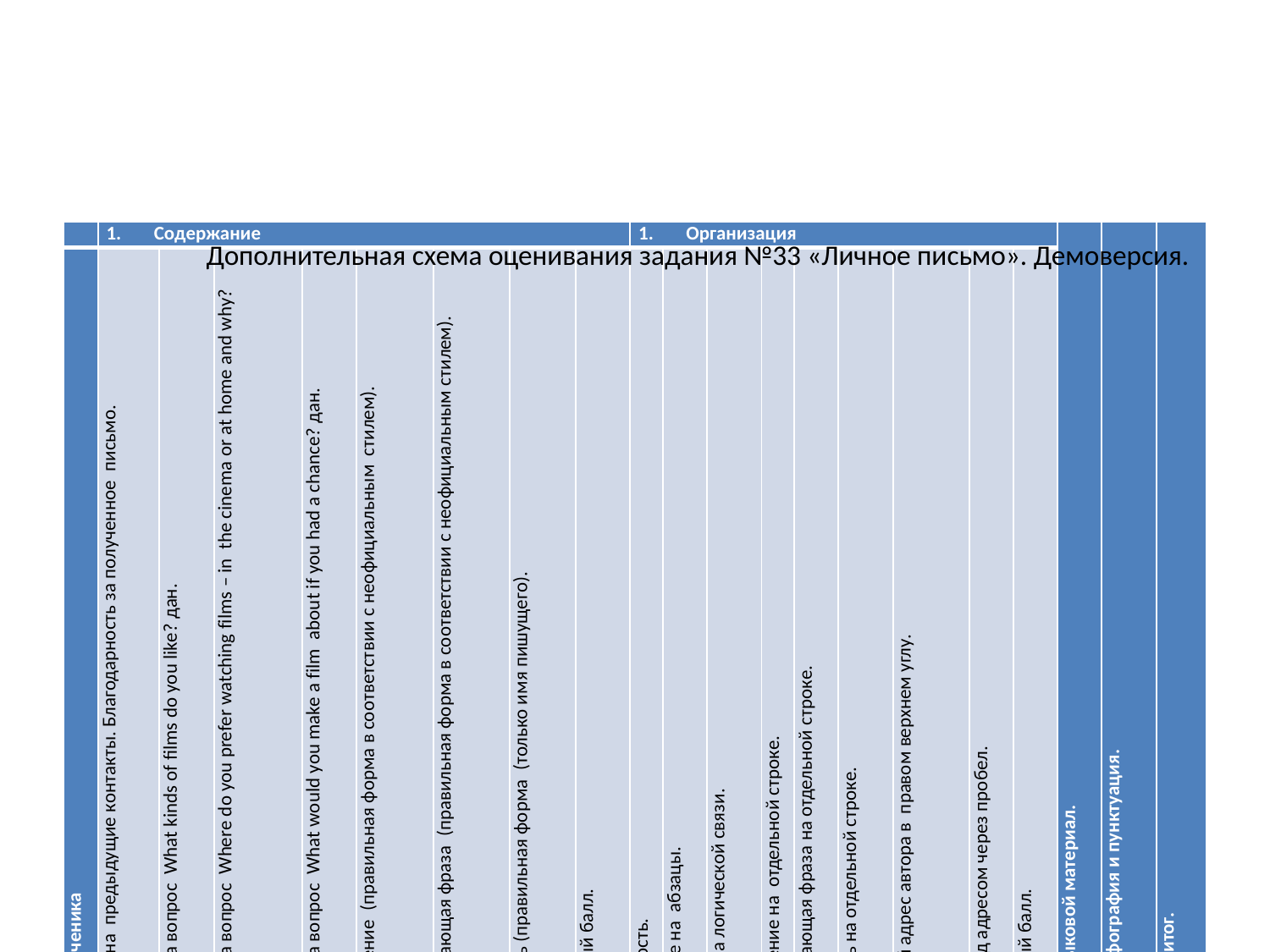

|  | Содержание |  |  |  |  |  |  |  | Организация |  |  |  |  |  |  |  |  | Языковой материал. | Орфография и пунктуация. | Общий итог. |
| --- | --- | --- | --- | --- | --- | --- | --- | --- | --- | --- | --- | --- | --- | --- | --- | --- | --- | --- | --- | --- |
| Шифр ученика | Ссылка на предыдущие контакты. Благодарность за полученное письмо. | Ответ на вопрос What kinds of films do you like? дан. | Ответ на вопрос Where do you prefer watching films – in the cinema or at home and why? дан. | Ответ на вопрос What would you make a film about if you had a chance? дан. | Обращение (правильная форма в соответствии с неофициальным стилем). | Завершающая фраза (правильная форма в соответствии с неофициальным стилем). | Подпись (правильная форма (только имя пишущего). | Итоговый балл. | Логичность. | Деление на абзацы. | Средства логической связи. | Обращение на отдельной строке. | Завершающая фраза на отдельной строке. | Подпись на отдельной строке. | Краткий адрес автора в правом верхнем углу. | Дата под адресом через пробел. | Итоговый балл. |  |  |  |
|  |  |  |  |  |  |  |  |  |  |  |  |  |  |  |  |  |  |  |  |  |
|  |  |  |  |  |  |  |  |  |  |  |  |  |  |  |  |  |  |  |  |  |
|  |  |  |  |  |  |  |  |  |  |  |  |  |  |  |  |  |  |  |  |  |
|  |  |  |  |  |  |  |  |  |  |  |  |  |  |  |  |  |  |  |  |  |
Дополнительная схема оценивания задания №33 «Личное письмо». Демоверсия.